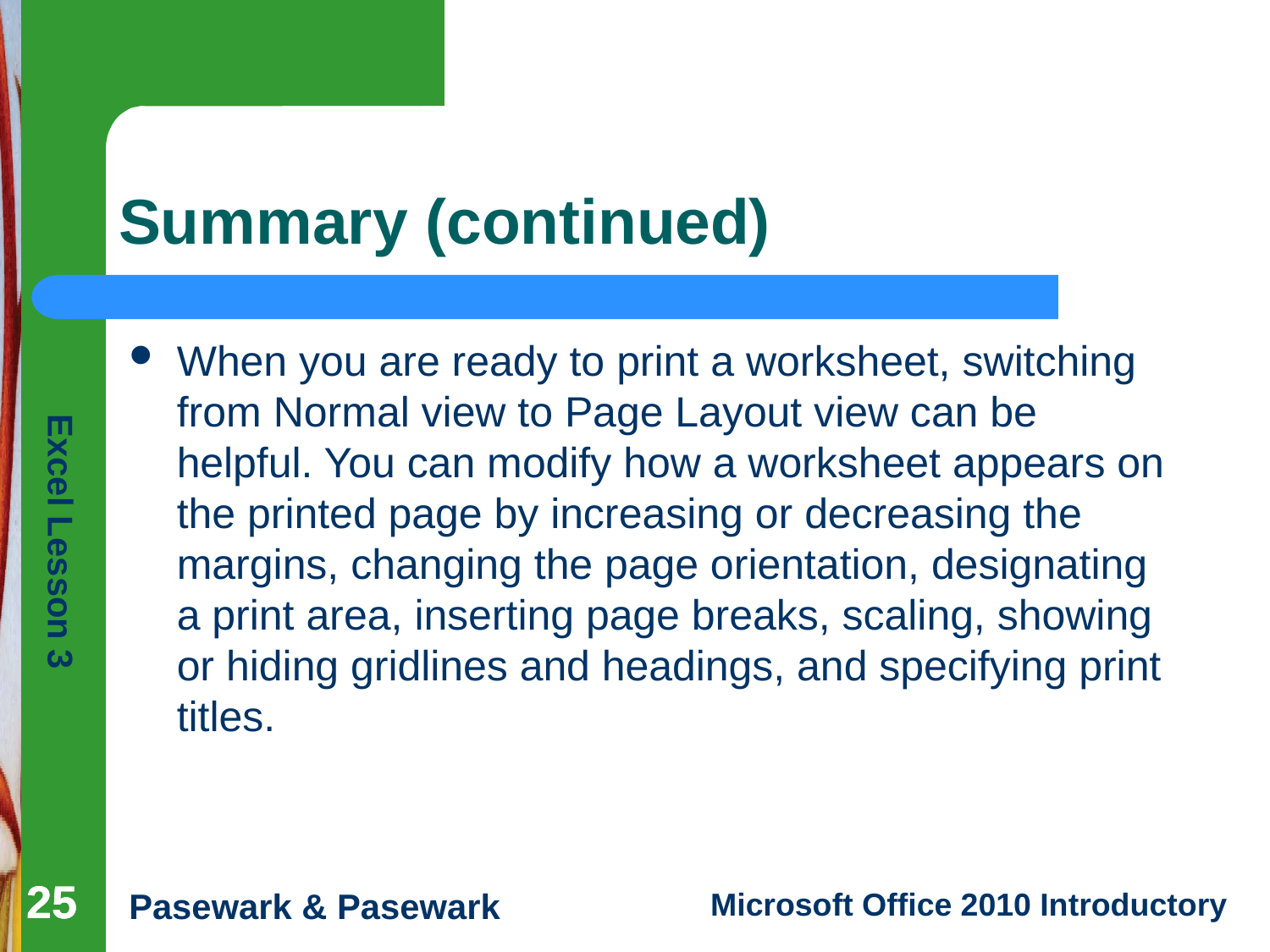

# Summary (continued)
When you are ready to print a worksheet, switching from Normal view to Page Layout view can be helpful. You can modify how a worksheet appears on the printed page by increasing or decreasing the margins, changing the page orientation, designating a print area, inserting page breaks, scaling, showing or hiding gridlines and headings, and specifying print titles.
25
25
25